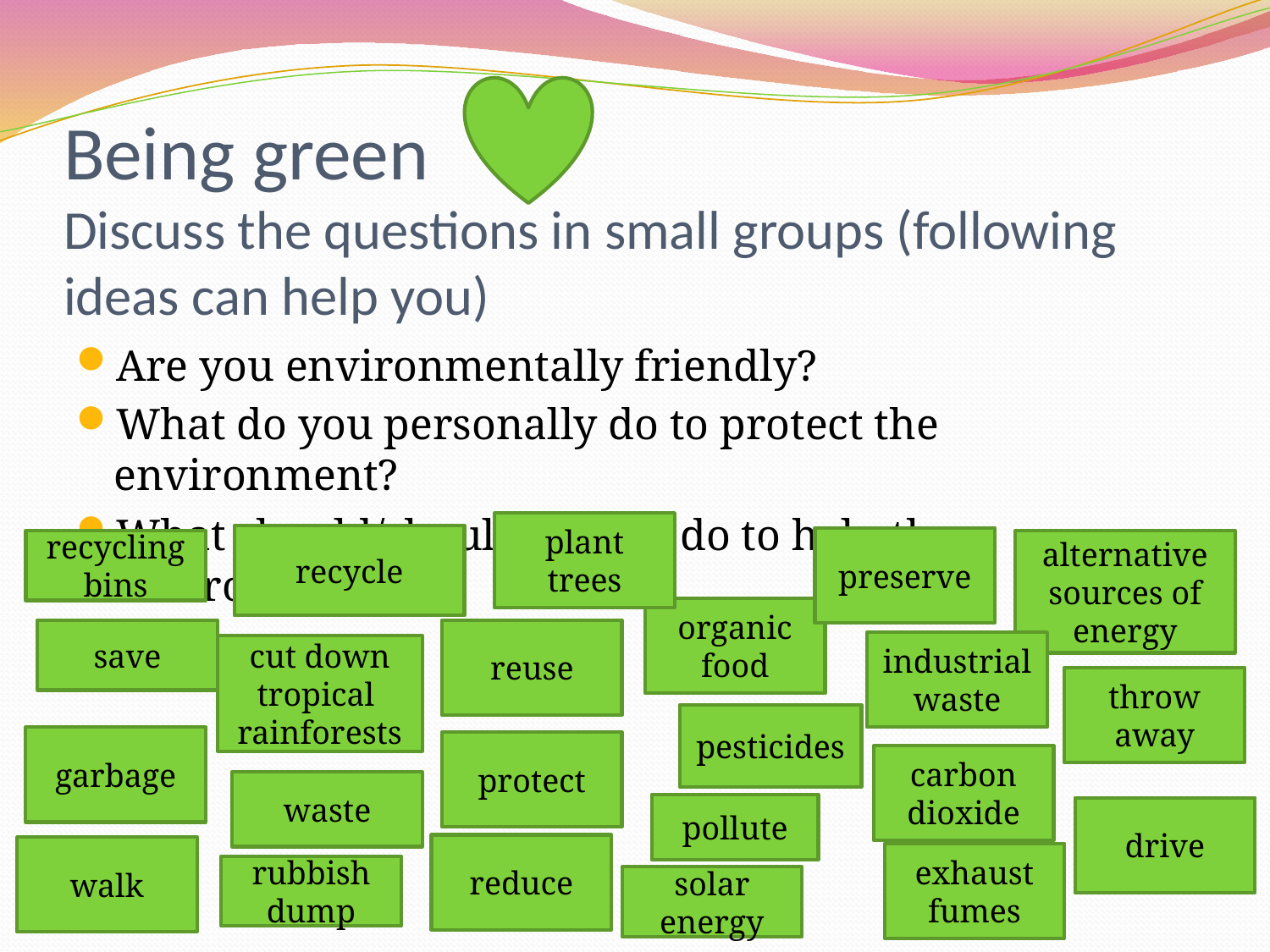

# Being green Discuss the questions in small groups (following ideas can help you)

Are you environmentally friendly?
What do you personally do to protect the environment?
What should/should not we do to help the environment?

plant trees
recycle
preserve
recycling bins
alternative sources of energy
organic food
save
reuse
industrial waste
cut down tropical  rainforests
throw away
pesticides
garbage
protect
carbon dioxide
waste
pollute
drive
reduce
walk
exhaust fumes
rubbish dump
solar energy